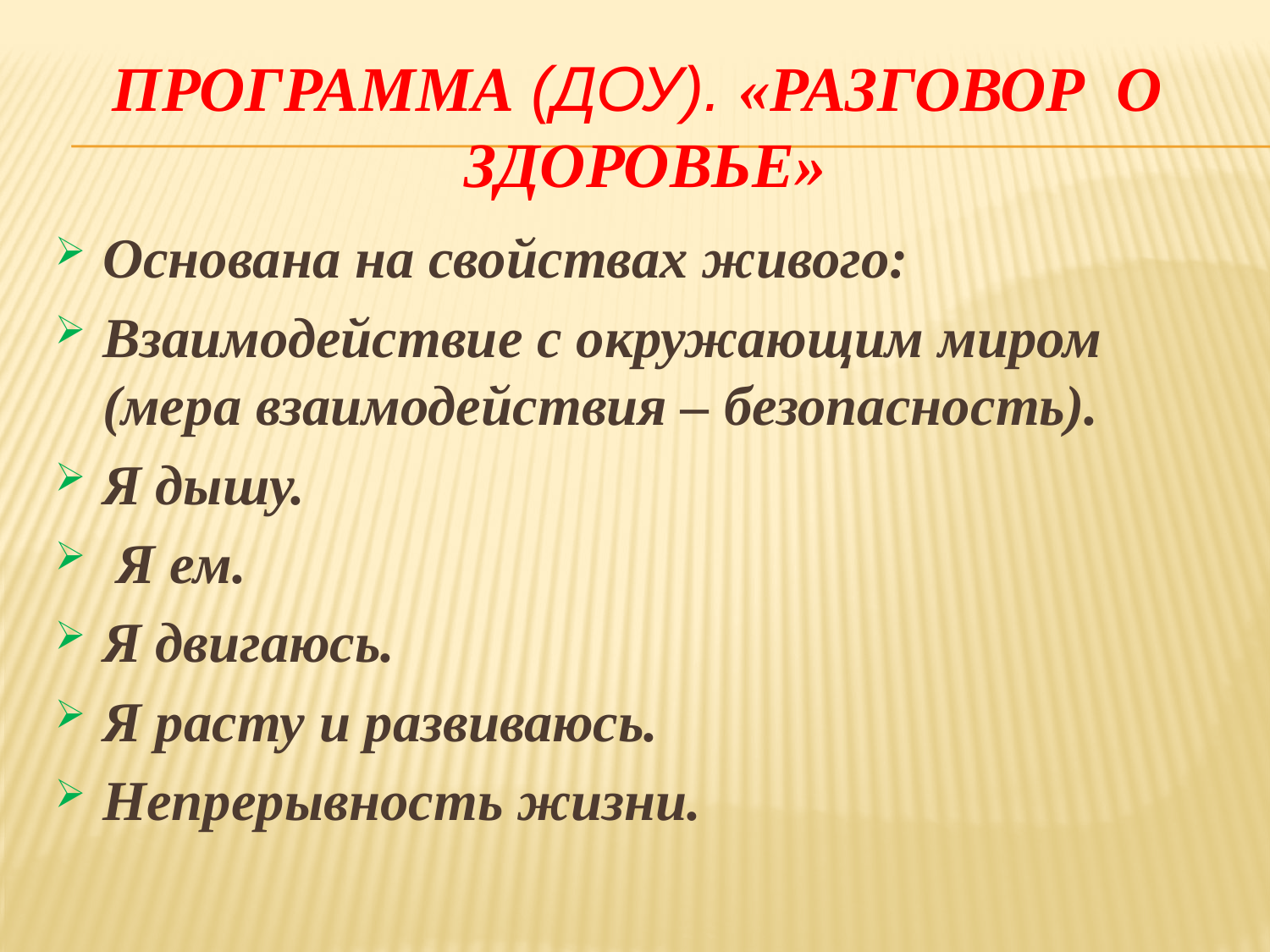

# Программа (ДОУ). «Разговор  о  здоровье»
Основана на свойствах живого:
Взаимодействие с окружающим миром (мера взаимодействия – безопасность).
Я дышу.
 Я ем.
Я двигаюсь.
Я расту и развиваюсь.
Непрерывность жизни.